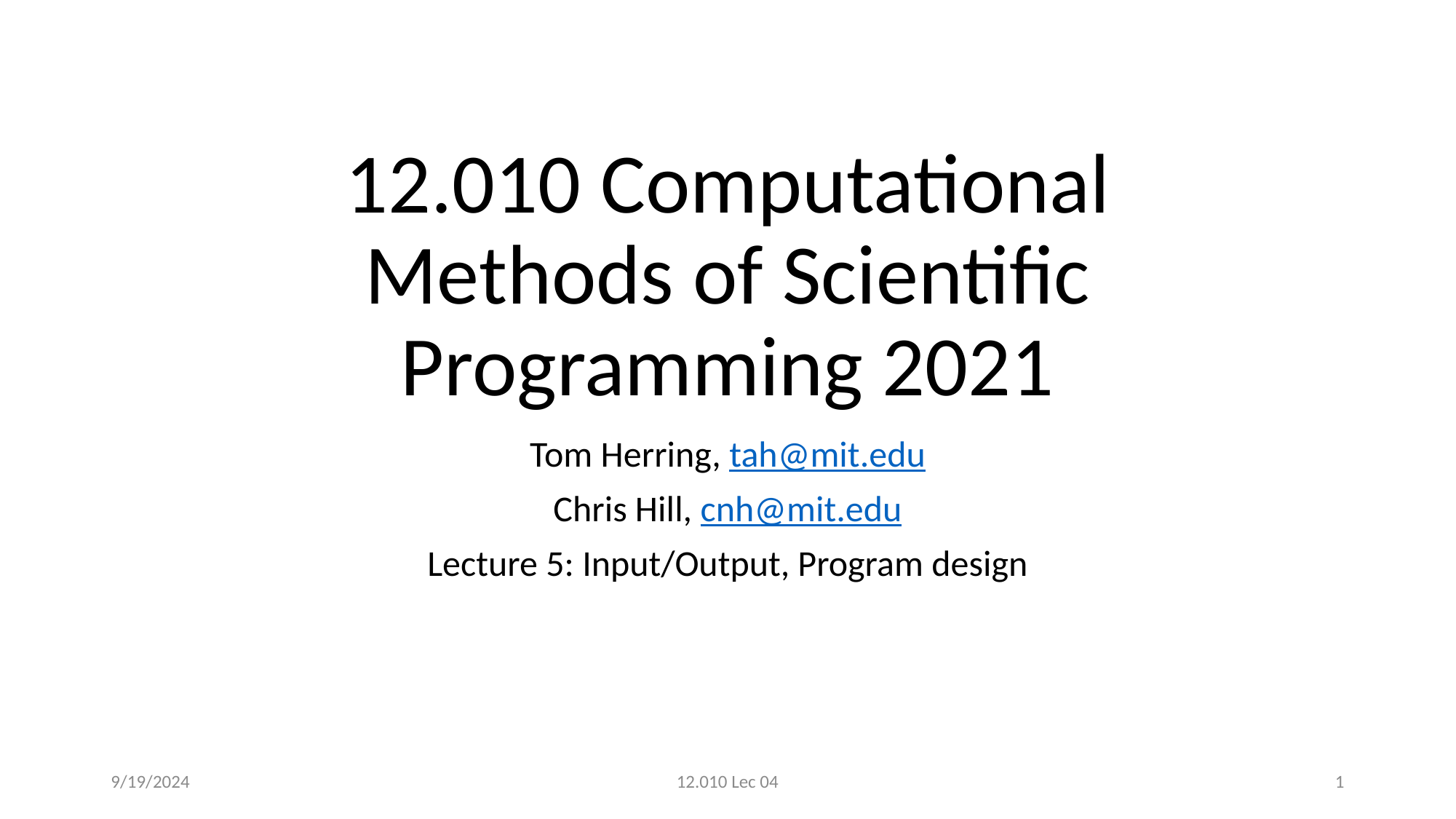

# 12.010 Computational Methods of Scientific Programming 2021
Tom Herring, tah@mit.edu
Chris Hill, cnh@mit.edu
Lecture 5: Input/Output, Program design
9/19/2024
12.010 Lec 04
1